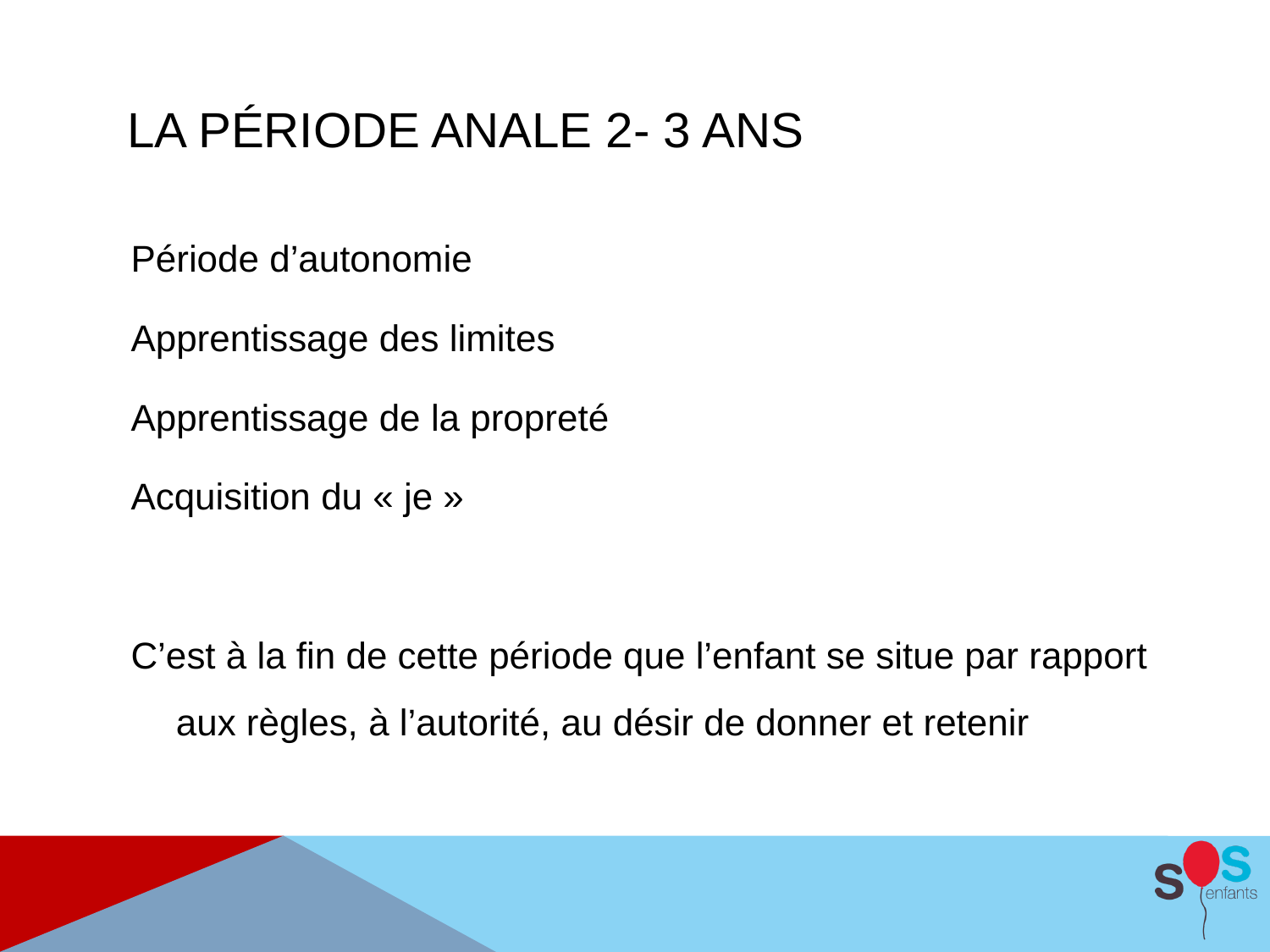

# La Période anale 2- 3 ans
Période d’autonomie
Apprentissage des limites
Apprentissage de la propreté
Acquisition du « je »

C’est à la fin de cette période que l’enfant se situe par rapport aux règles, à l’autorité, au désir de donner et retenir